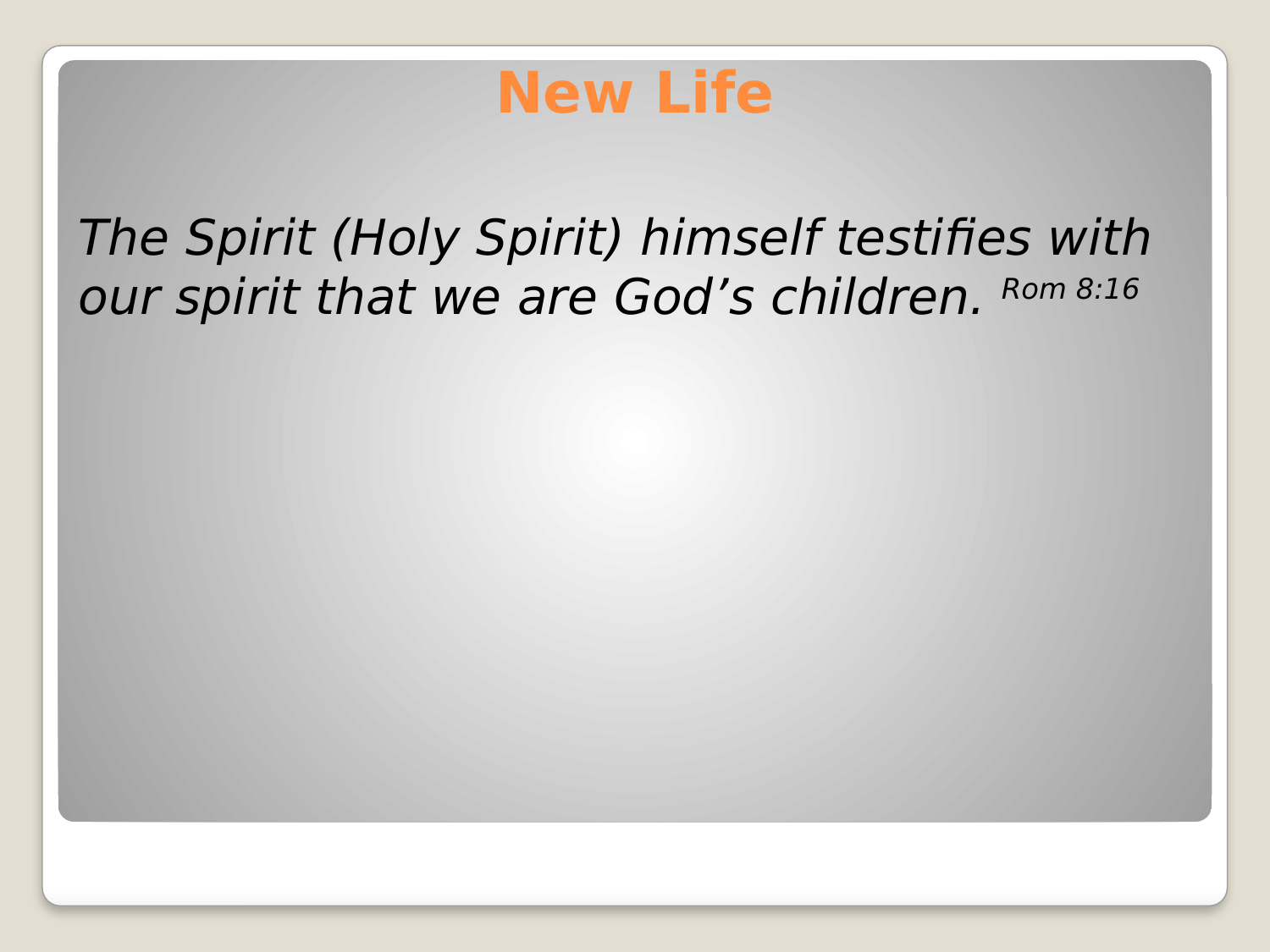

# New Life

The Spirit (Holy Spirit) himself testifies with our spirit that we are God’s children. Rom 8:16